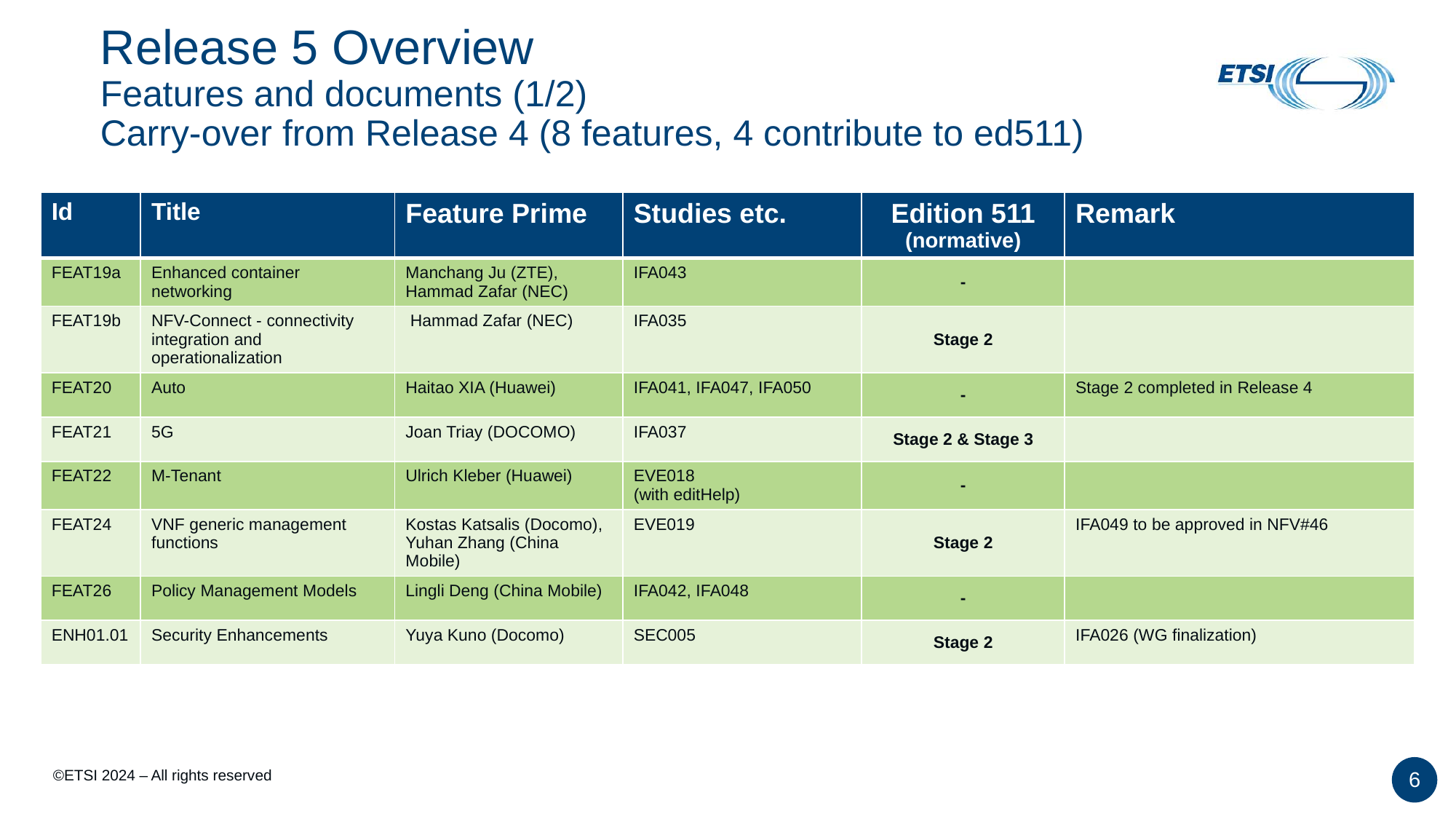

# Release 5 Overview Features and documents (1/2) Carry-over from Release 4 (8 features, 4 contribute to ed511)
| Id | Title | Feature Prime | Studies etc. | Edition 511 (normative) | Remark |
| --- | --- | --- | --- | --- | --- |
| FEAT19a | Enhanced container networking | Manchang Ju (ZTE), Hammad Zafar (NEC) | IFA043 | - |  |
| FEAT19b | NFV-Connect - connectivity integration and operationalization | Hammad Zafar (NEC) | IFA035 | Stage 2 |  |
| FEAT20 | Auto | Haitao XIA (Huawei) | IFA041, IFA047, IFA050 | - | Stage 2 completed in Release 4 |
| FEAT21 | 5G | Joan Triay (DOCOMO) | IFA037 | Stage 2 & Stage 3 |  |
| FEAT22 | M-Tenant | Ulrich Kleber (Huawei) | EVE018 (with editHelp) | - |  |
| FEAT24 | VNF generic management functions | Kostas Katsalis (Docomo), Yuhan Zhang (China Mobile) | EVE019 | Stage 2 | IFA049 to be approved in NFV#46 |
| FEAT26 | Policy Management Models | Lingli Deng (China Mobile) | IFA042, IFA048 | - |  |
| ENH01.01 | Security Enhancements | Yuya Kuno (Docomo) | SEC005 | Stage 2 | IFA026 (WG finalization) |
6